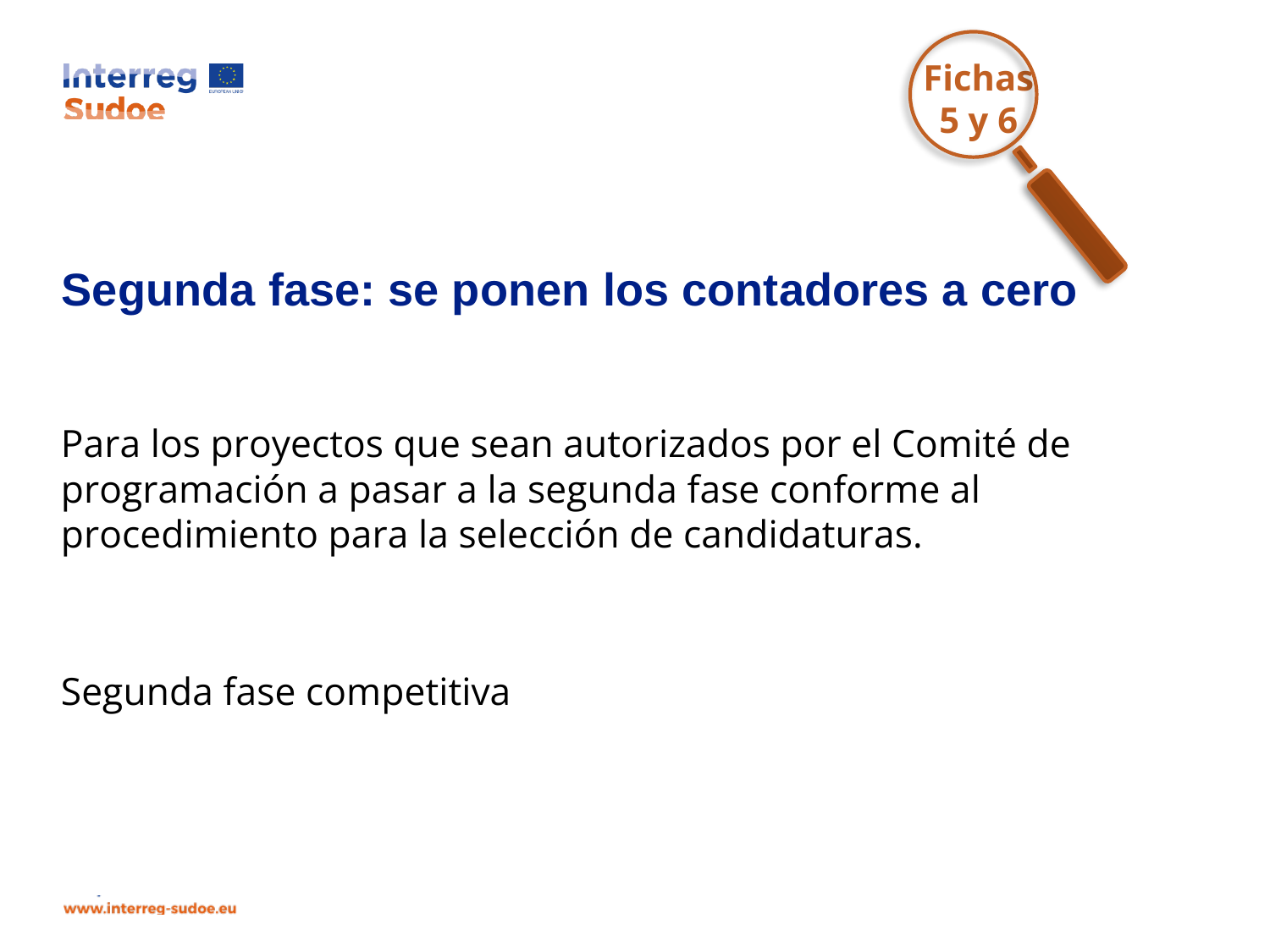

Para los proyectos que sean autorizados por el Comité de programación a pasar a la segunda fase conforme al procedimiento para la selección de candidaturas.

Segunda fase competitiva

Fichas
5 y 6
# Segunda fase: se ponen los contadores a cero